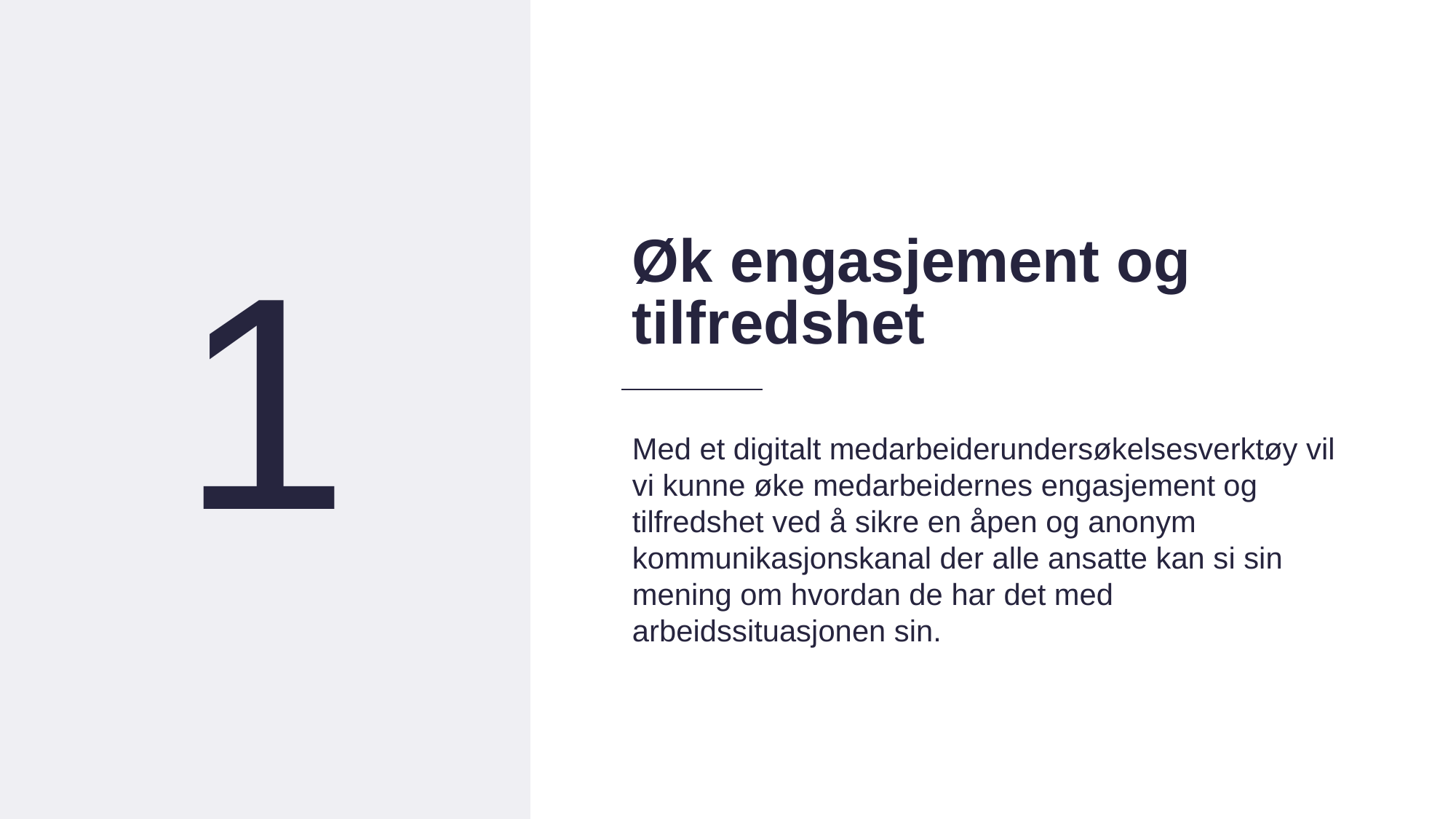

7
1
Øk engasjement og tilfredshet
Med et digitalt medarbeiderundersøkelsesverktøy vil vi kunne øke medarbeidernes engasjement og tilfredshet ved å sikre en åpen og anonym kommunikasjonskanal der alle ansatte kan si sin mening om hvordan de har det med arbeidssituasjonen sin.